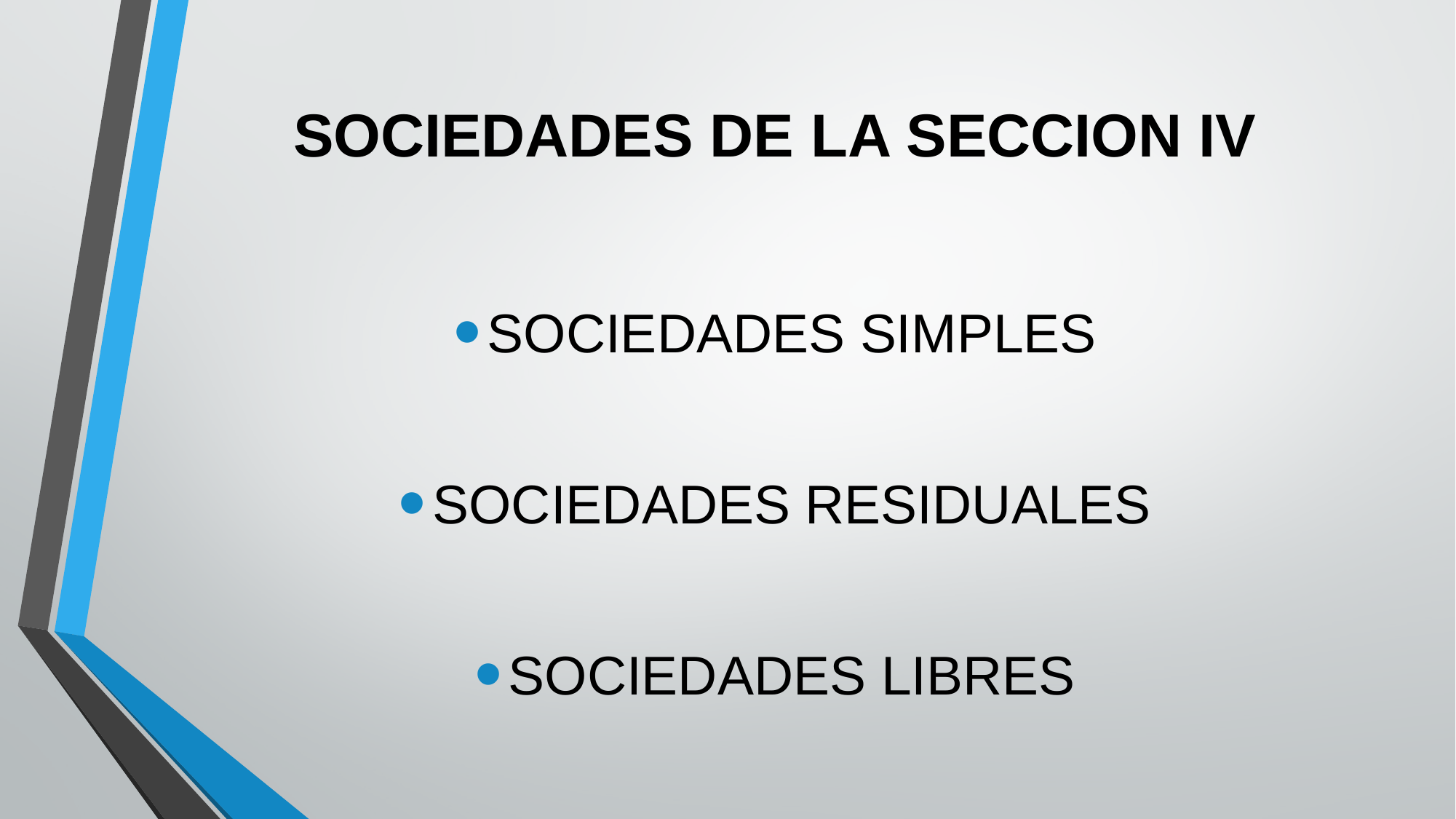

# SOCIEDADES DE LA SECCION IV
SOCIEDADES SIMPLES

SOCIEDADES RESIDUALES

SOCIEDADES LIBRES